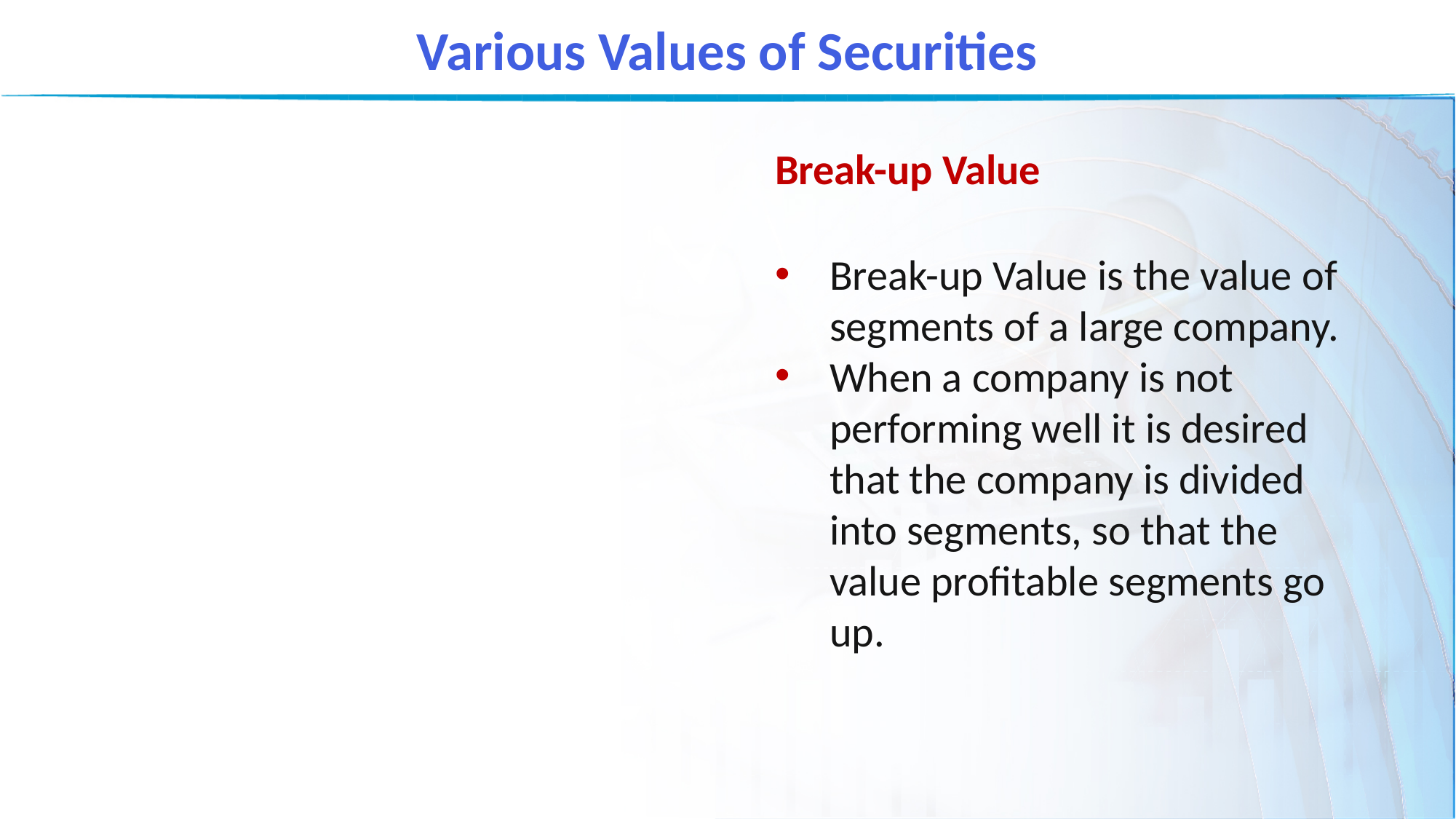

Various Values of Securities
Break-up Value

Break-up Value is the value of segments of a large company.
When a company is not performing well it is desired that the company is divided into segments, so that the value profitable segments go up.